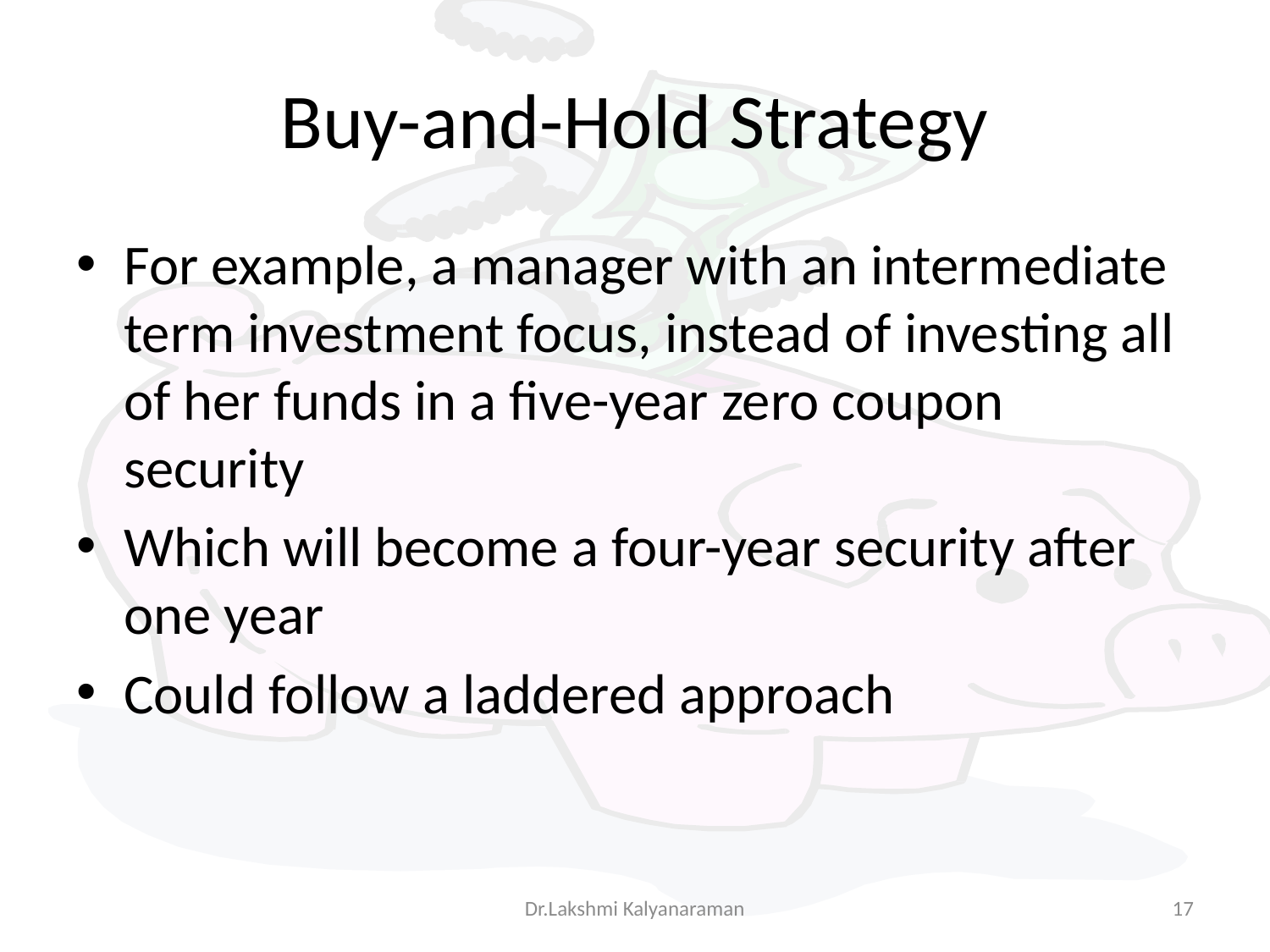

# Buy-and-Hold Strategy
For example, a manager with an intermediate term investment focus, instead of investing all of her funds in a five-year zero coupon security
Which will become a four-year security after one year
Could follow a laddered approach
Dr.Lakshmi Kalyanaraman
17